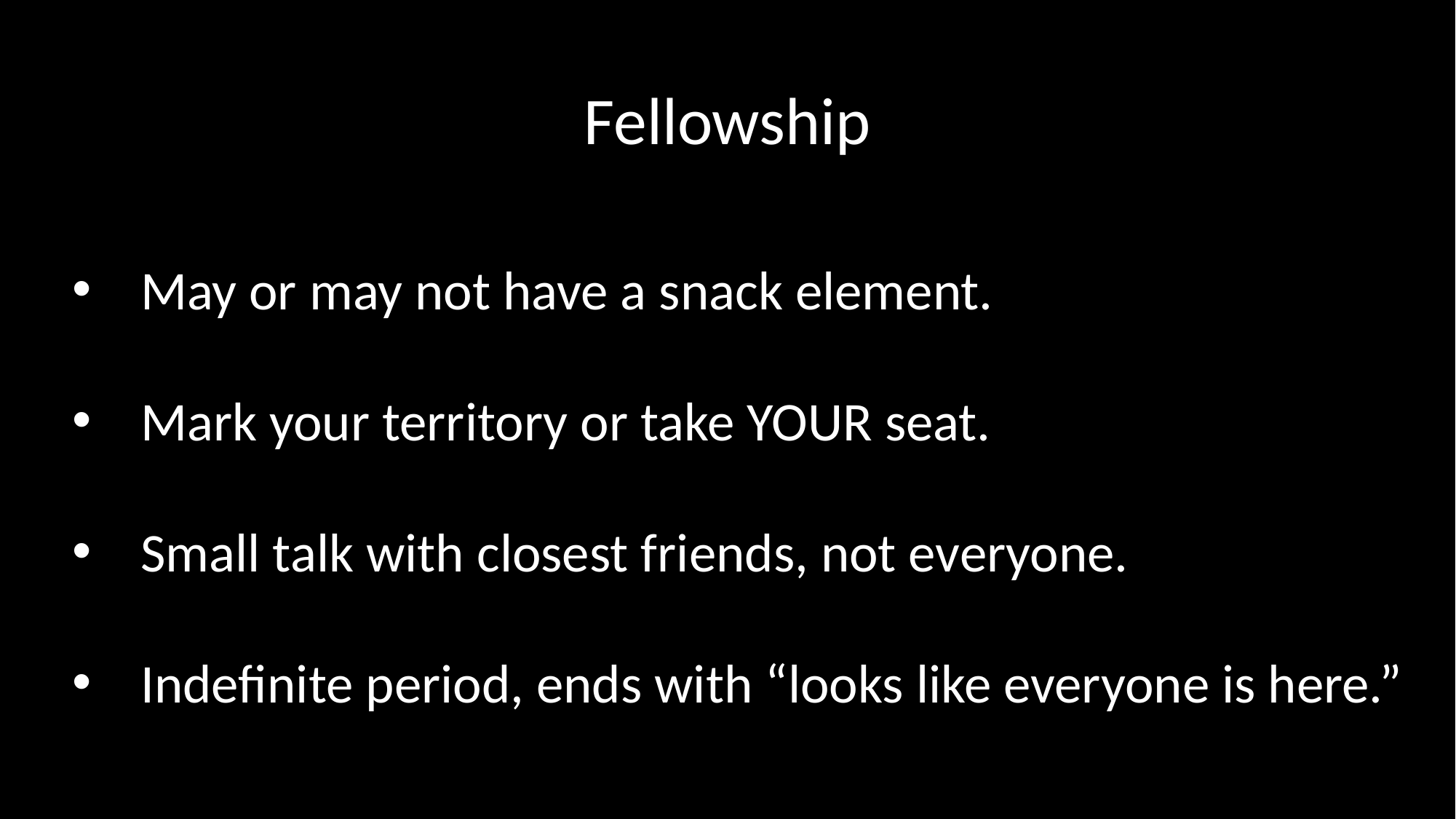

# Fellowship
May or may not have a snack element.
Mark your territory or take YOUR seat.
Small talk with closest friends, not everyone.
Indefinite period, ends with “looks like everyone is here.”